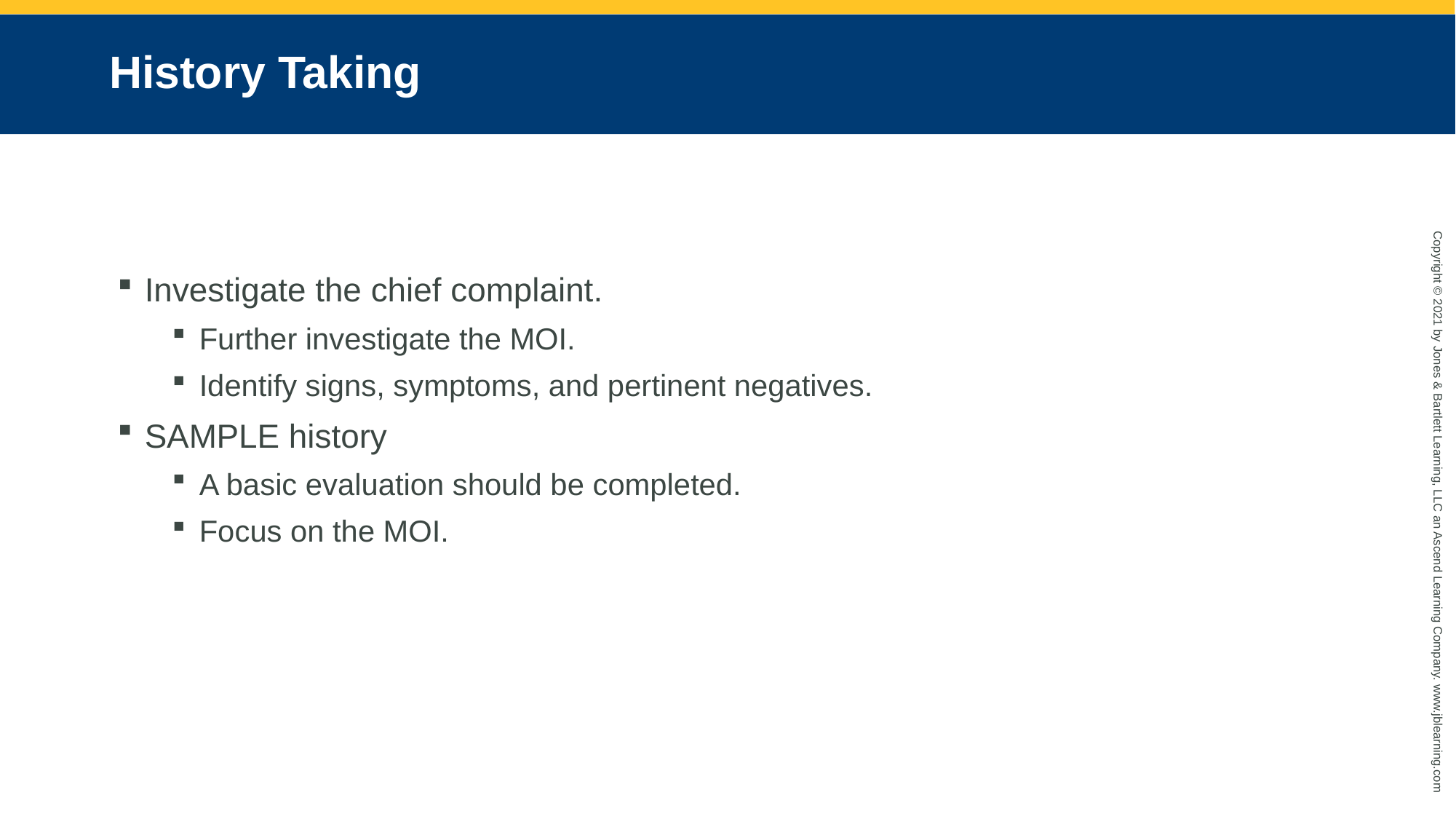

# History Taking
Investigate the chief complaint.
Further investigate the MOI.
Identify signs, symptoms, and pertinent negatives.
SAMPLE history
A basic evaluation should be completed.
Focus on the MOI.